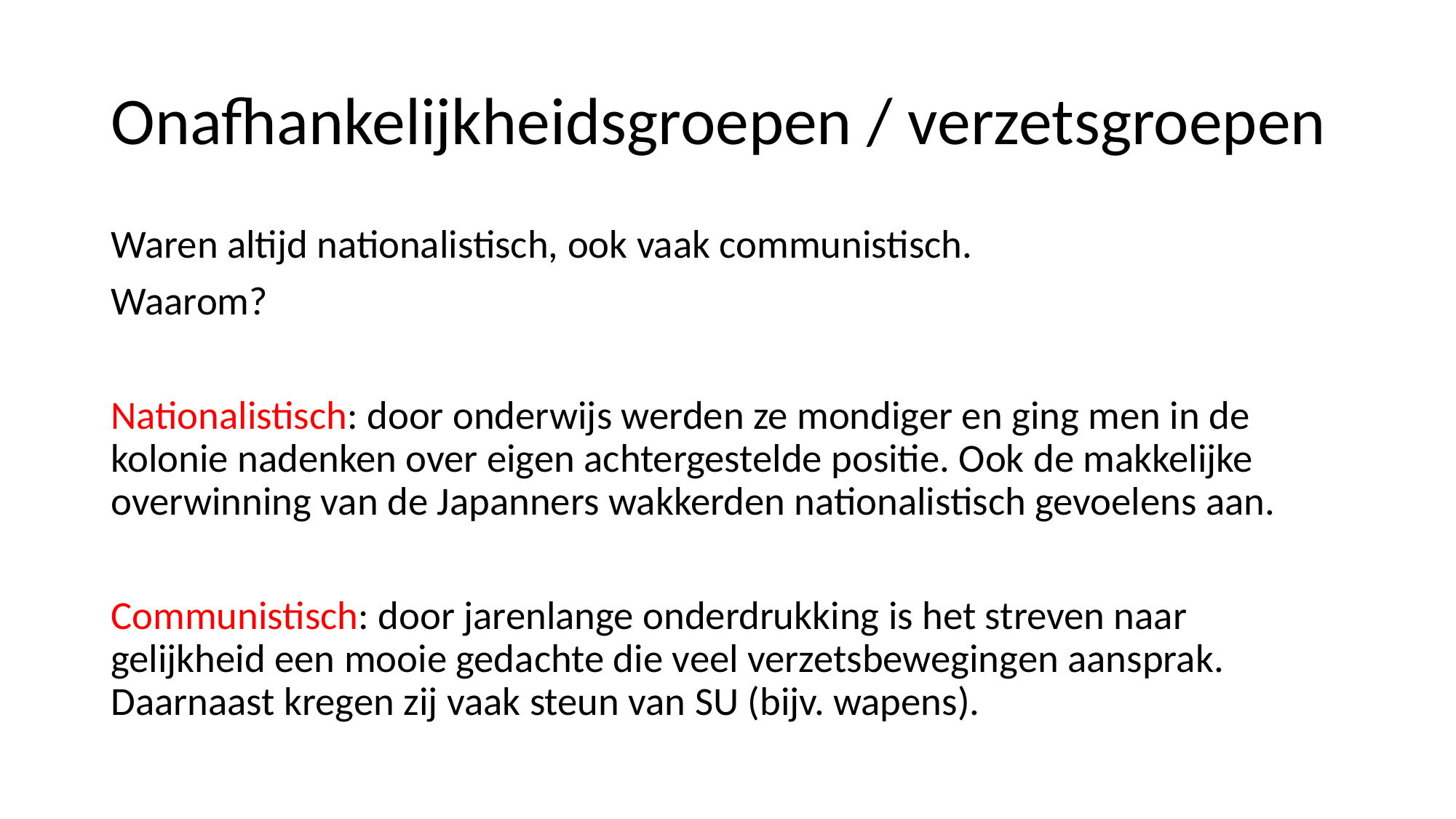

# Onafhankelijkheidsgroepen / verzetsgroepen
Waren altijd nationalistisch, ook vaak communistisch.
Waarom?

Nationalistisch: door onderwijs werden ze mondiger en ging men in de kolonie nadenken over eigen achtergestelde positie. Ook de makkelijke overwinning van de Japanners wakkerden nationalistisch gevoelens aan.

Communistisch: door jarenlange onderdrukking is het streven naar gelijkheid een mooie gedachte die veel verzetsbewegingen aansprak. Daarnaast kregen zij vaak steun van SU (bijv. wapens).